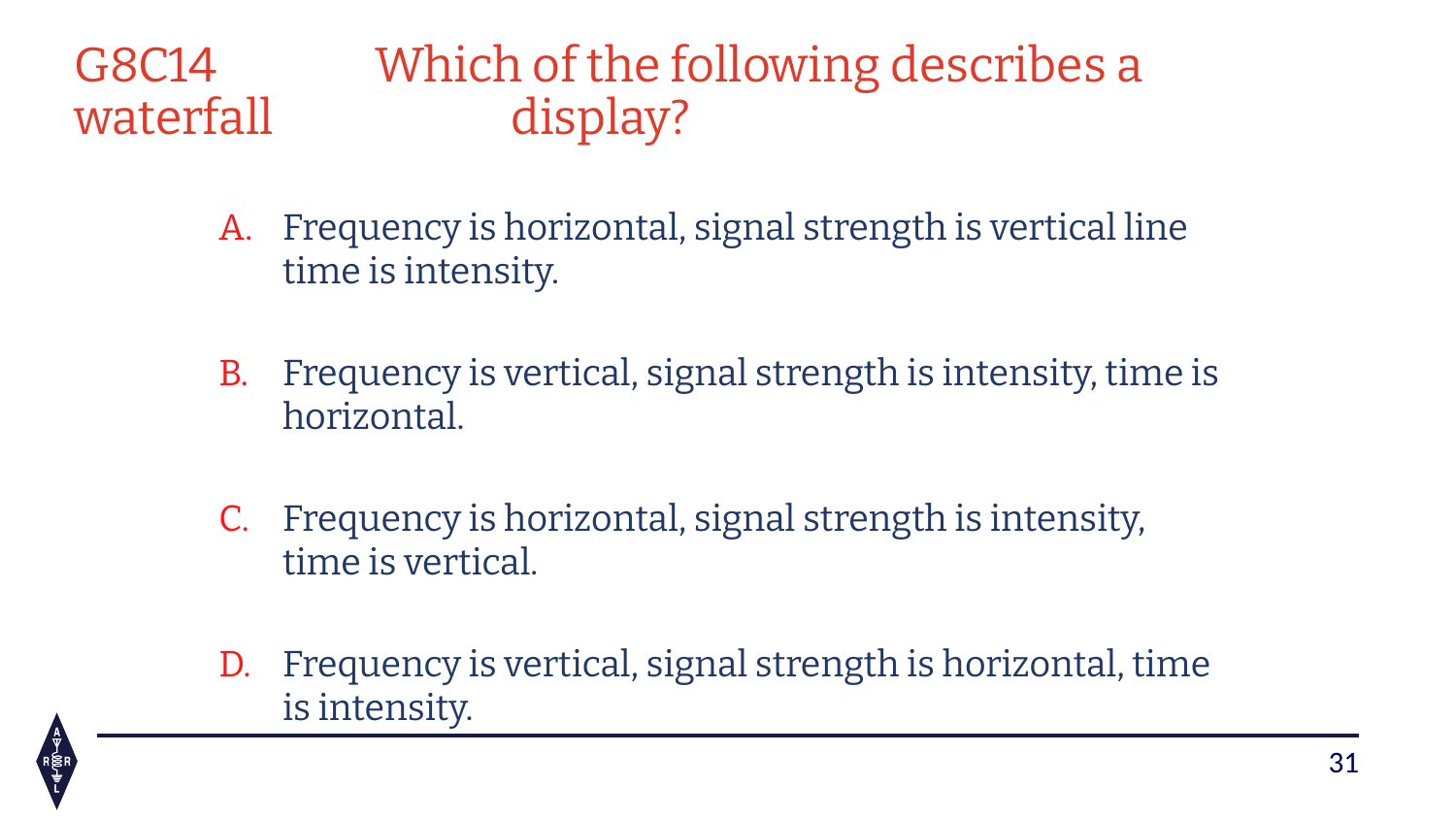

# G8C14  	 Which of the following describes a waterfall 		display?

Frequency is horizontal, signal strength is vertical line time is intensity.

Frequency is vertical, signal strength is intensity, time is horizontal.

Frequency is horizontal, signal strength is intensity, time is vertical.

Frequency is vertical, signal strength is horizontal, time is intensity.
31